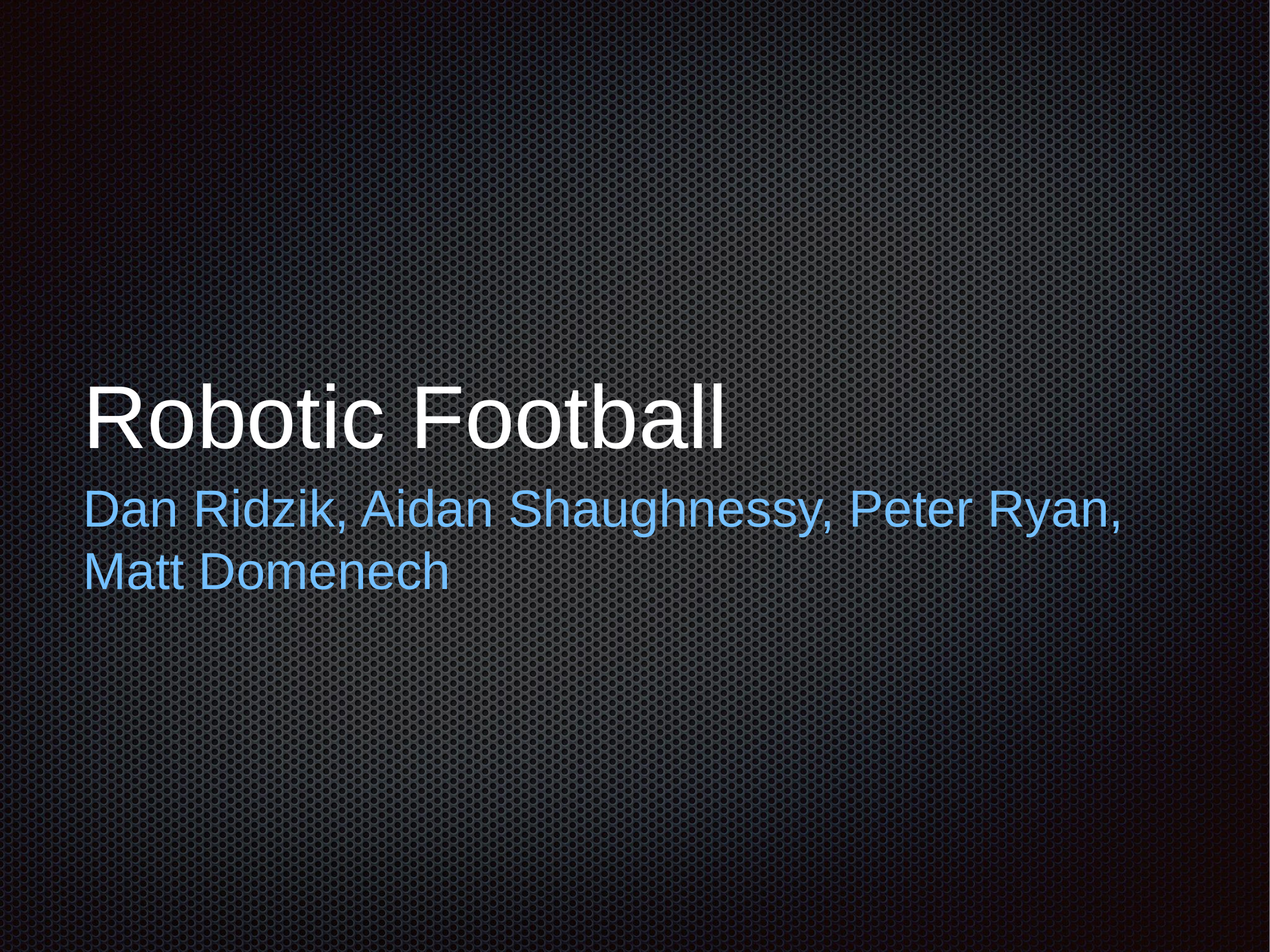

# Robotic Football
Dan Ridzik, Aidan Shaughnessy, Peter Ryan, Matt Domenech